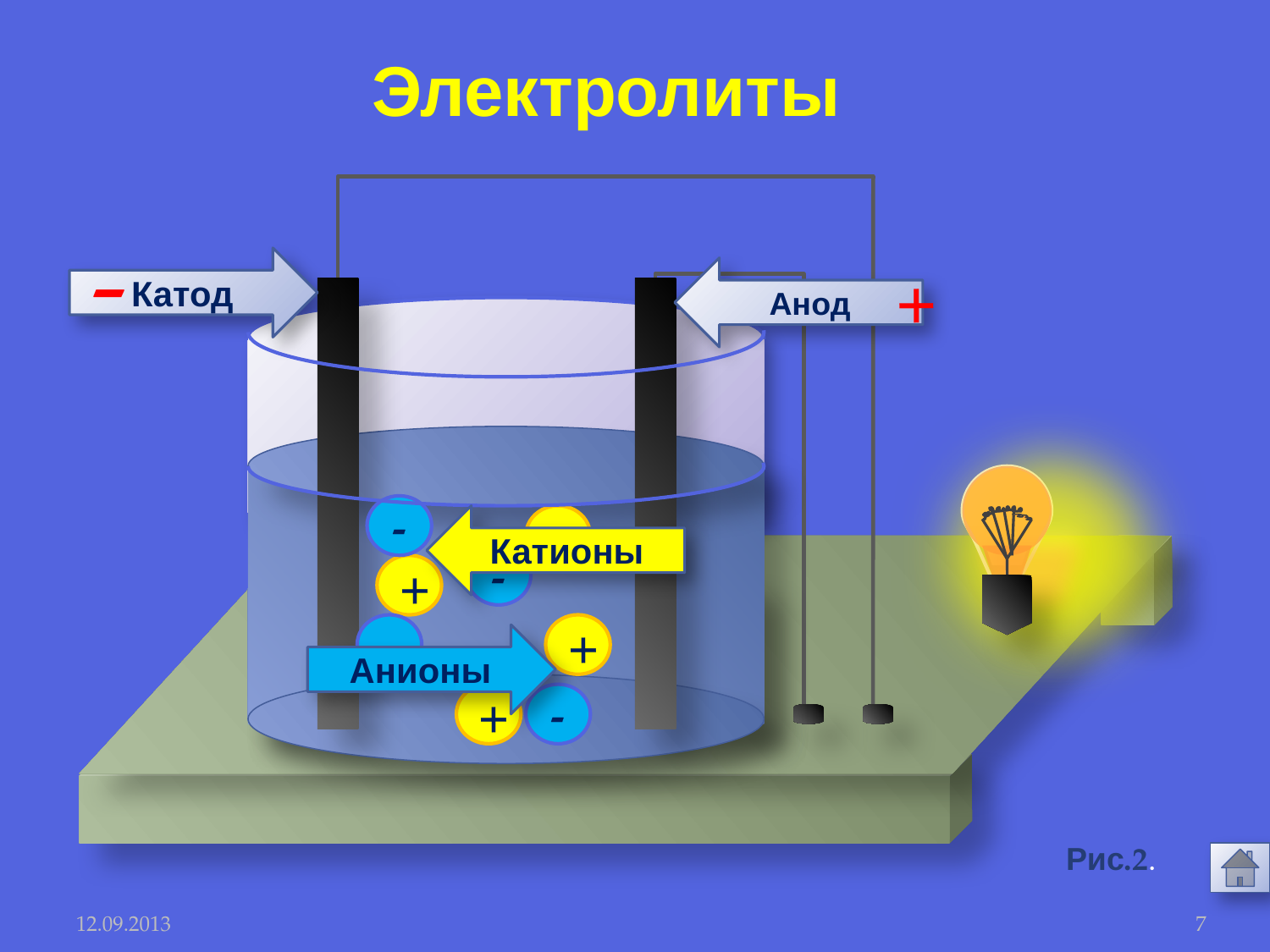

Электролиты
Катод
-
Анод

+

-
Катионы
+

-

+

-
+
Анионы

+
-

Рис.2.

12.09.2013

7